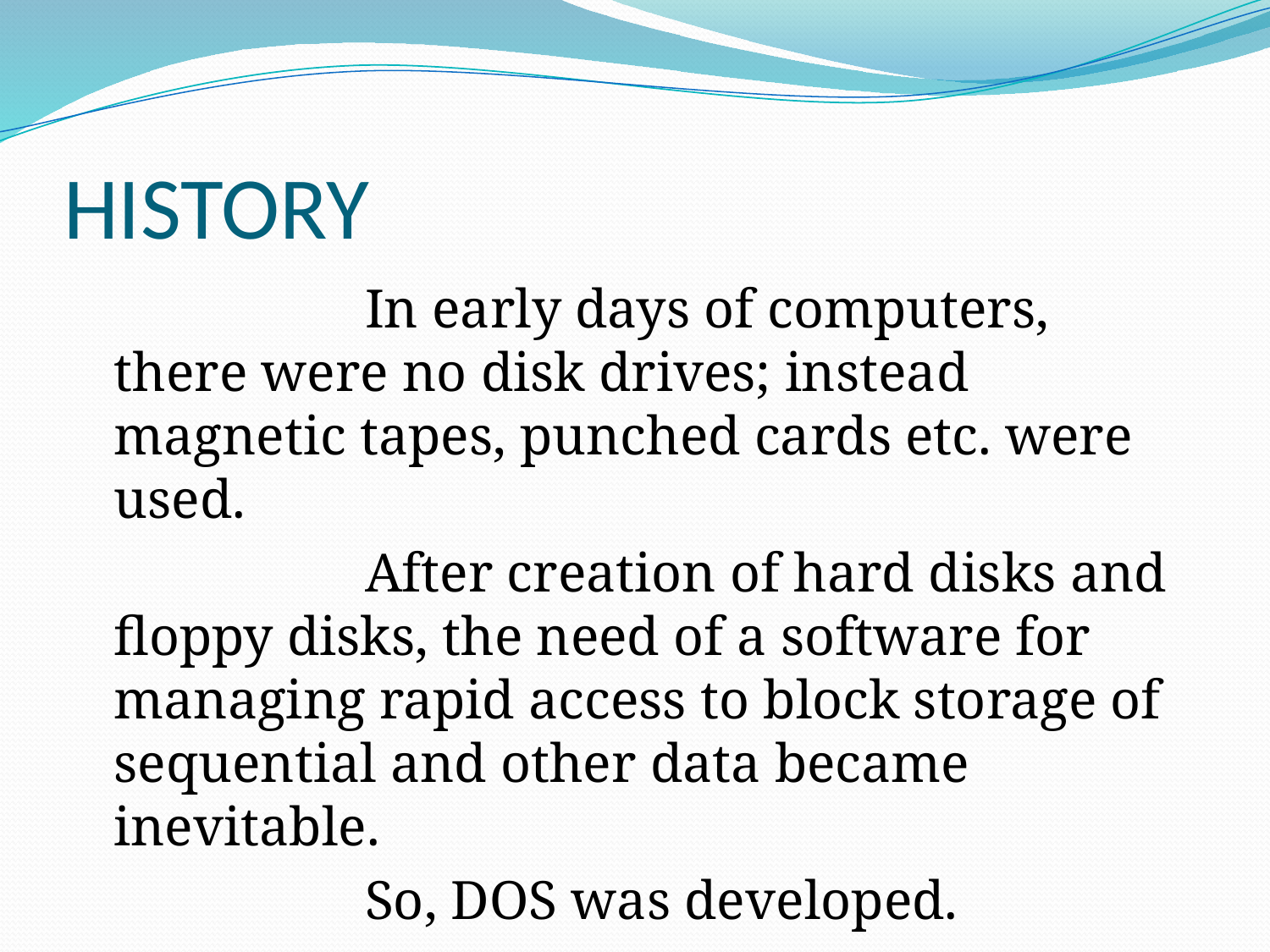

# HISTORY
                     In early days of computers, there were no disk drives; instead magnetic tapes, punched cards etc. were used.
                     After creation of hard disks and floppy disks, the need of a software for managing rapid access to block storage of sequential and other data became inevitable.
                     So, DOS was developed.